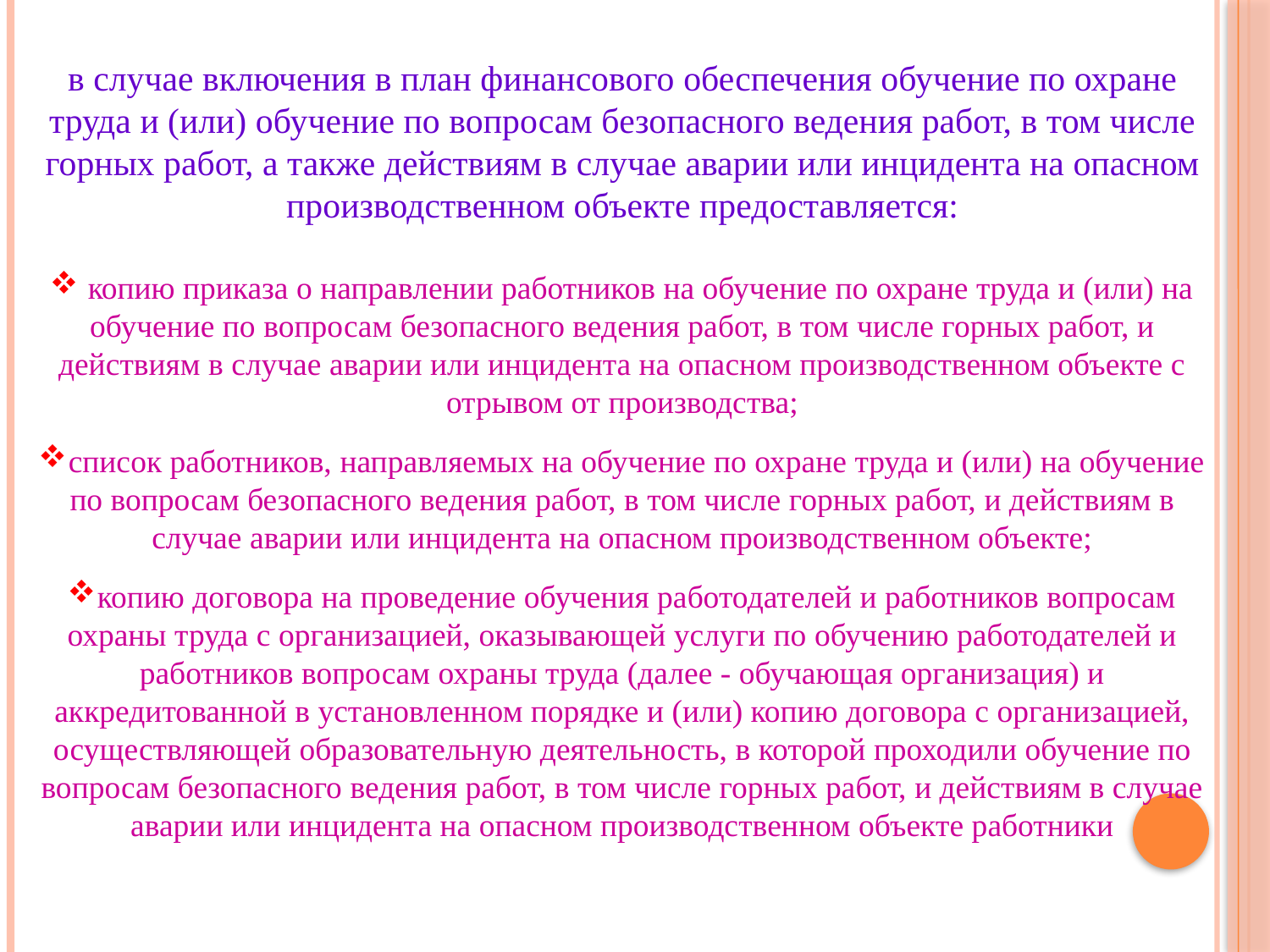

в случае включения в план финансового обеспечения обучение по охране труда и (или) обучение по вопросам безопасного ведения работ, в том числе горных работ, а также действиям в случае аварии или инцидента на опасном производственном объекте предоставляется:

 копию приказа о направлении работников на обучение по охране труда и (или) на обучение по вопросам безопасного ведения работ, в том числе горных работ, и действиям в случае аварии или инцидента на опасном производственном объекте с отрывом от производства;

список работников, направляемых на обучение по охране труда и (или) на обучение по вопросам безопасного ведения работ, в том числе горных работ, и действиям в случае аварии или инцидента на опасном производственном объекте;

копию договора на проведение обучения работодателей и работников вопросам охраны труда с организацией, оказывающей услуги по обучению работодателей и работников вопросам охраны труда (далее - обучающая организация) и аккредитованной в установленном порядке и (или) копию договора с организацией, осуществляющей образовательную деятельность, в которой проходили обучение по вопросам безопасного ведения работ, в том числе горных работ, и действиям в случае аварии или инцидента на опасном производственном объекте работники